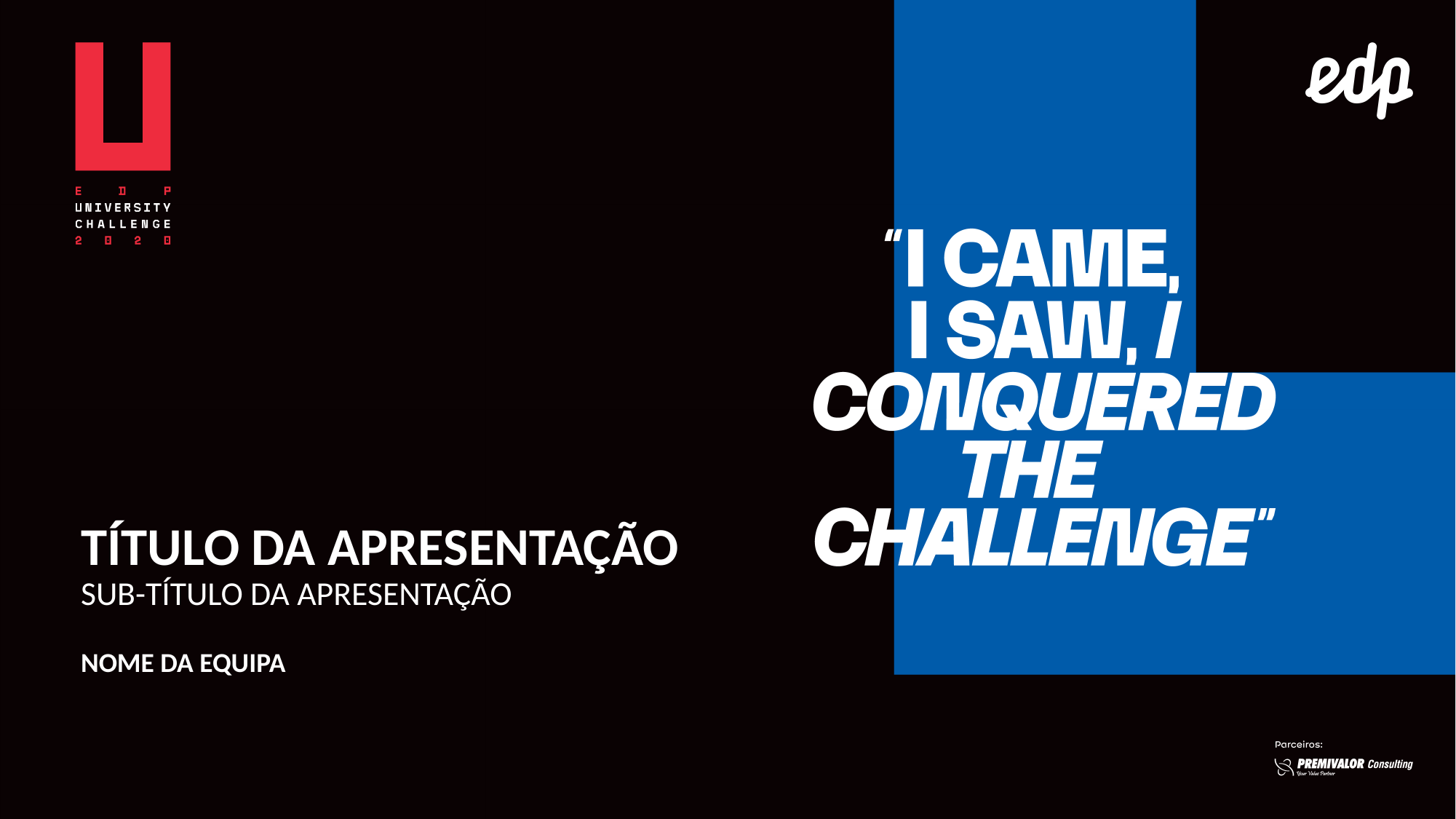

# TÍTULO DA APRESENTAÇÃO SUB-TÍTULO DA APRESENTAÇÃO NOME DA EQUIPA